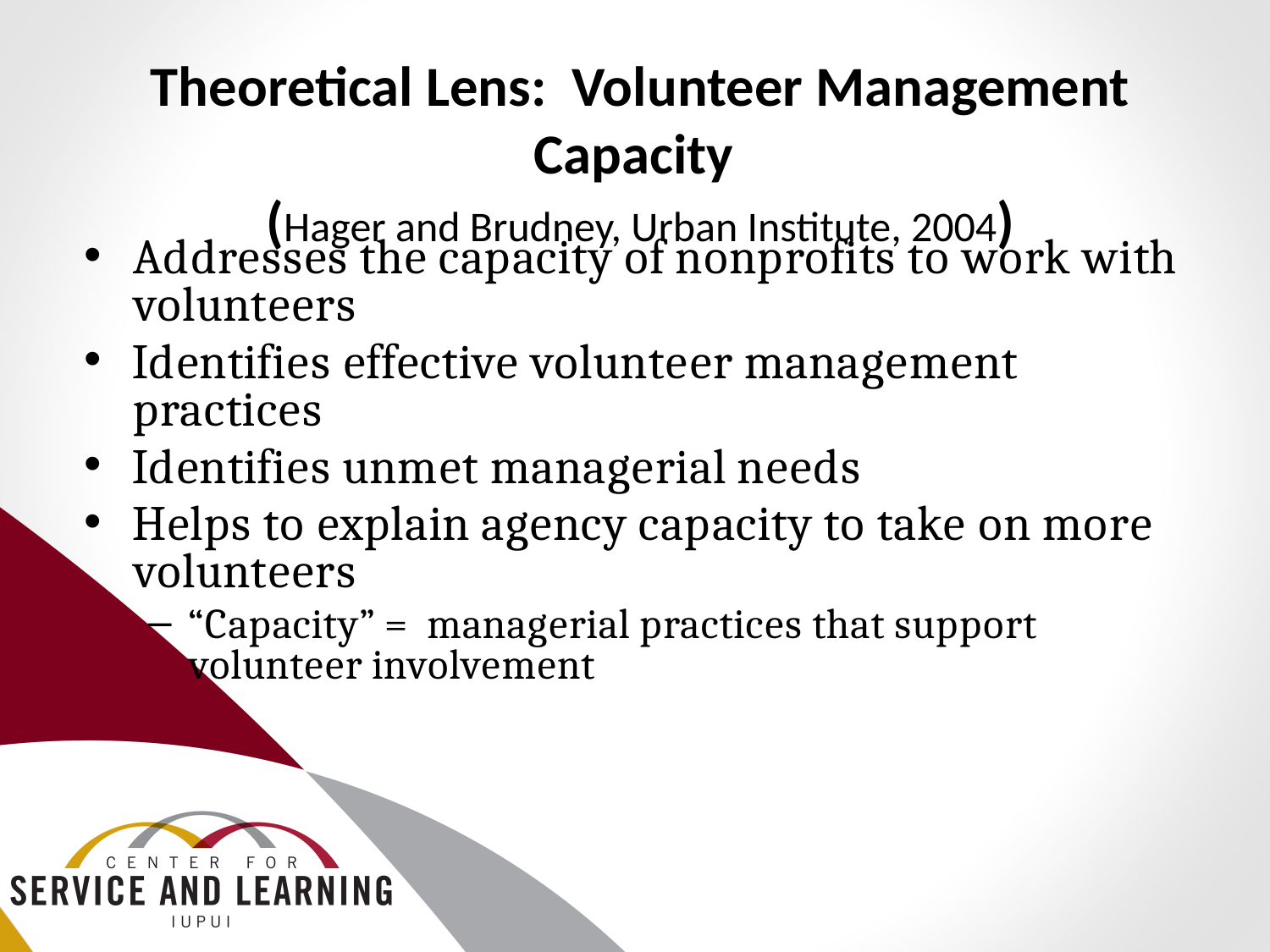

# Theoretical Lens:  Volunteer Management Capacity (Hager and Brudney, Urban Institute, 2004)
Addresses the capacity of nonprofits to work with volunteers
Identifies effective volunteer management practices
Identifies unmet managerial needs
Helps to explain agency capacity to take on more volunteers
“Capacity” =  managerial practices that support volunteer involvement